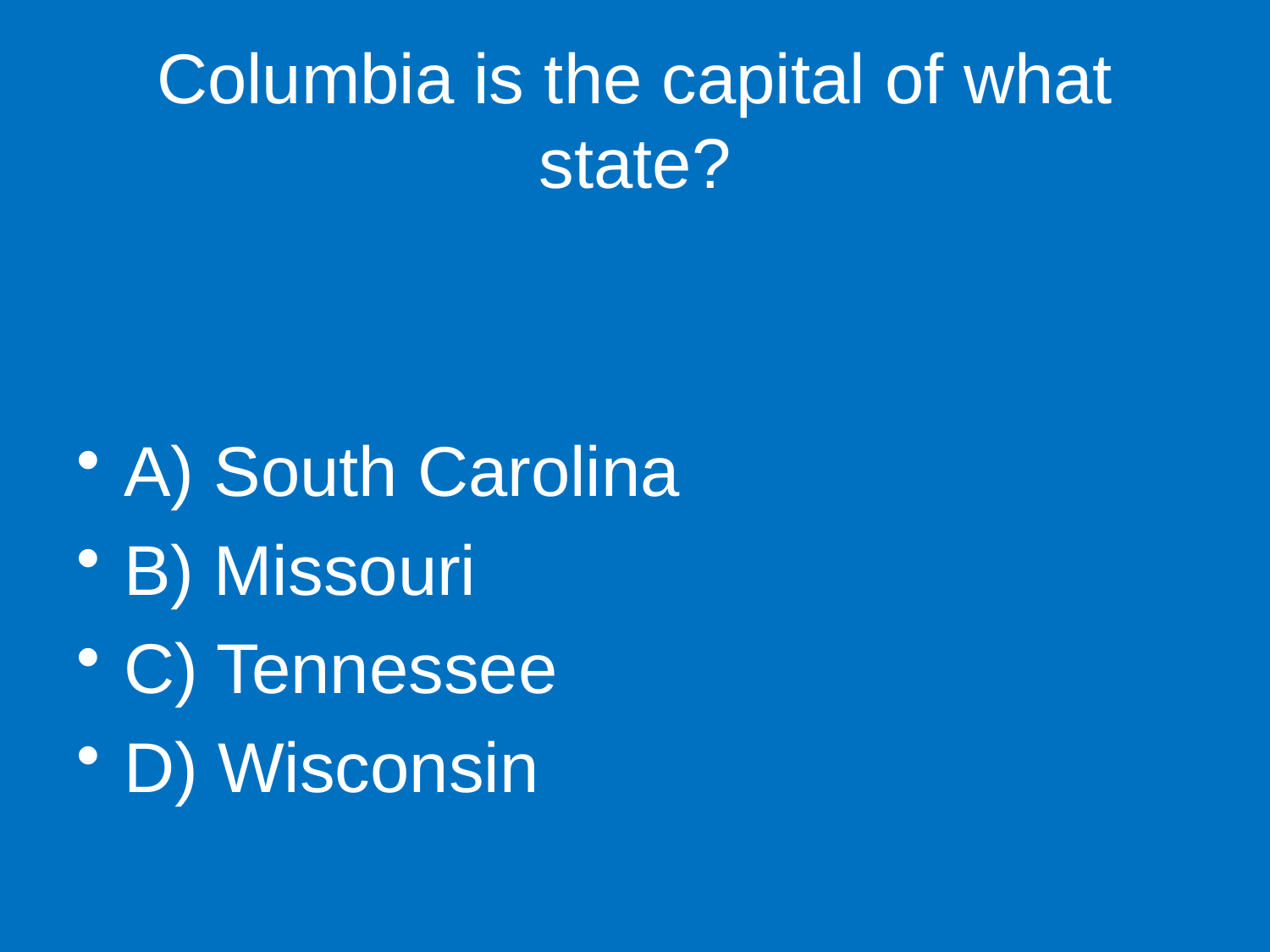

# Columbia is the capital of what state?

A) South Carolina
B) Missouri
C) Tennessee
D) Wisconsin